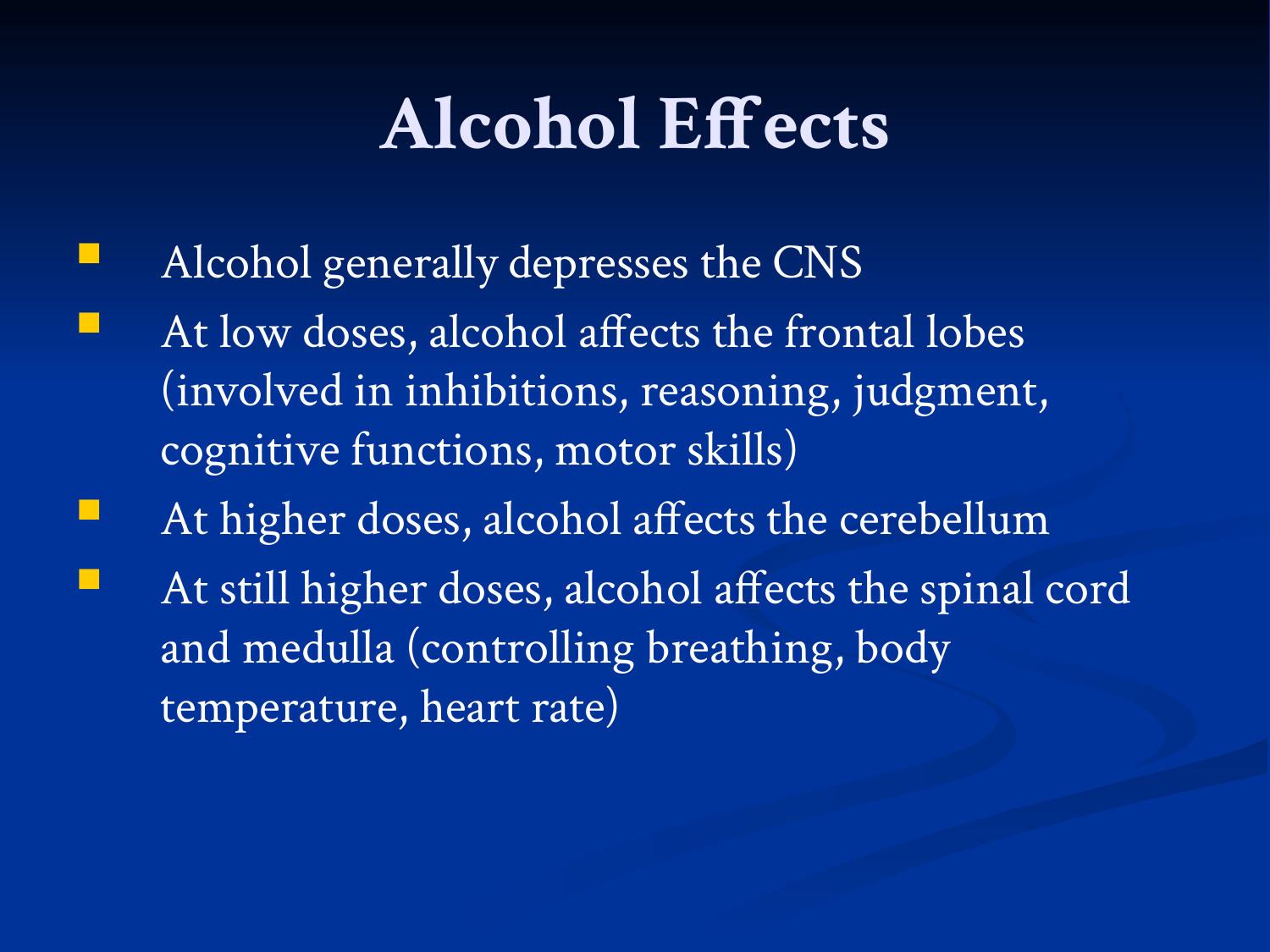

# Alcohol Effects
Alcohol generally depresses the CNS
At low doses, alcohol affects the frontal lobes (involved in inhibitions, reasoning, judgment, cognitive functions, motor skills)
At higher doses, alcohol affects the cerebellum
At still higher doses, alcohol affects the spinal cord and medulla (controlling breathing, body temperature, heart rate)